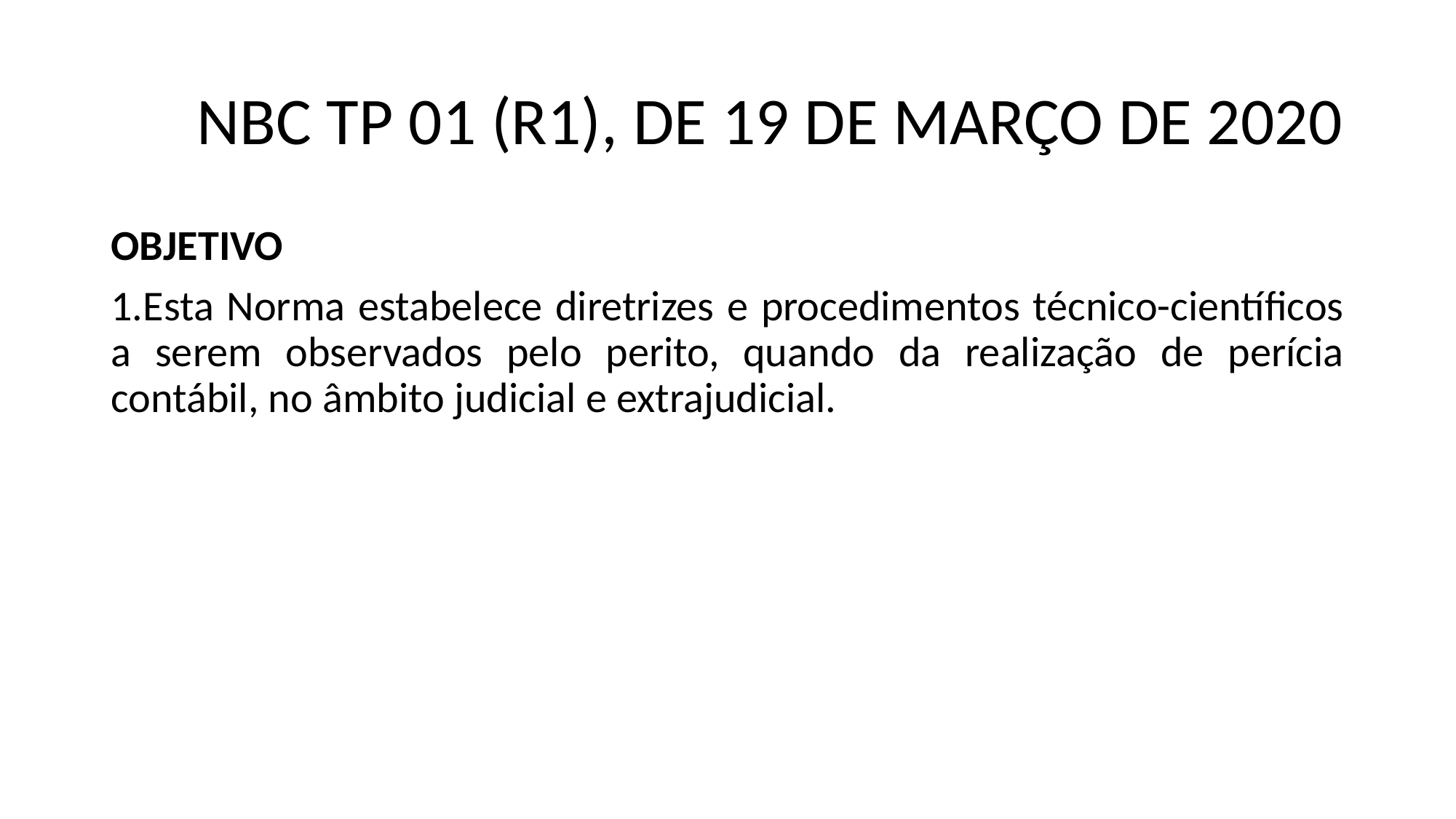

# NBC TP 01 (R1), DE 19 DE MARÇO DE 2020
OBJETIVO
1.Esta Norma estabelece diretrizes e procedimentos técnico-científicos a serem observados pelo perito, quando da realização de perícia contábil, no âmbito judicial e extrajudicial.